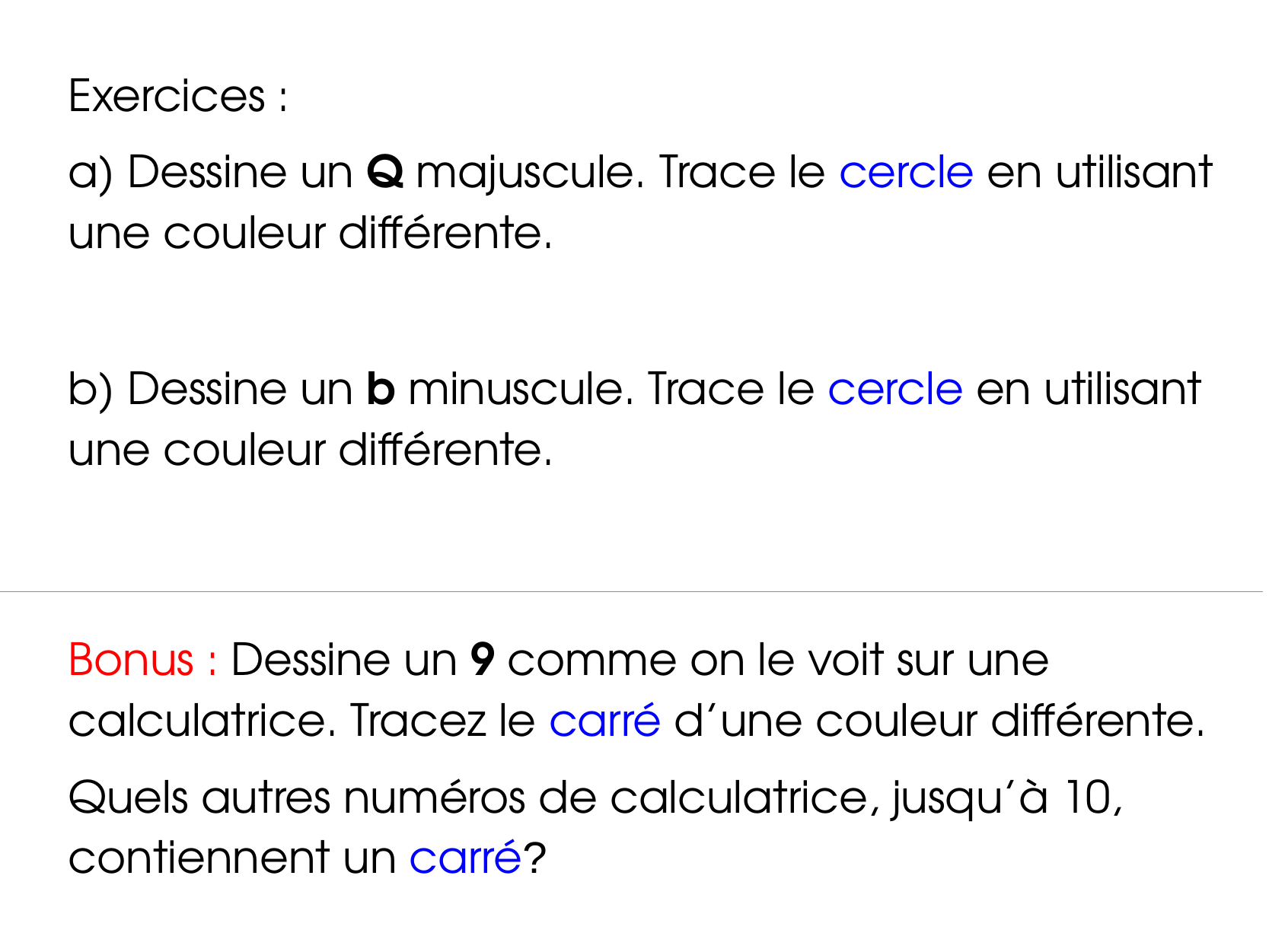

Exercices :
a) Dessine un Q majuscule. Trace le cercle en utilisant une couleur différente.
b) Dessine un b minuscule. Trace le cercle en utilisant une couleur différente.
Bonus : Dessine un 9 comme on le voit sur une calculatrice. Tracez le carré d’une couleur différente.
Quels autres numéros de calculatrice, jusqu’à 10, contiennent un carré?